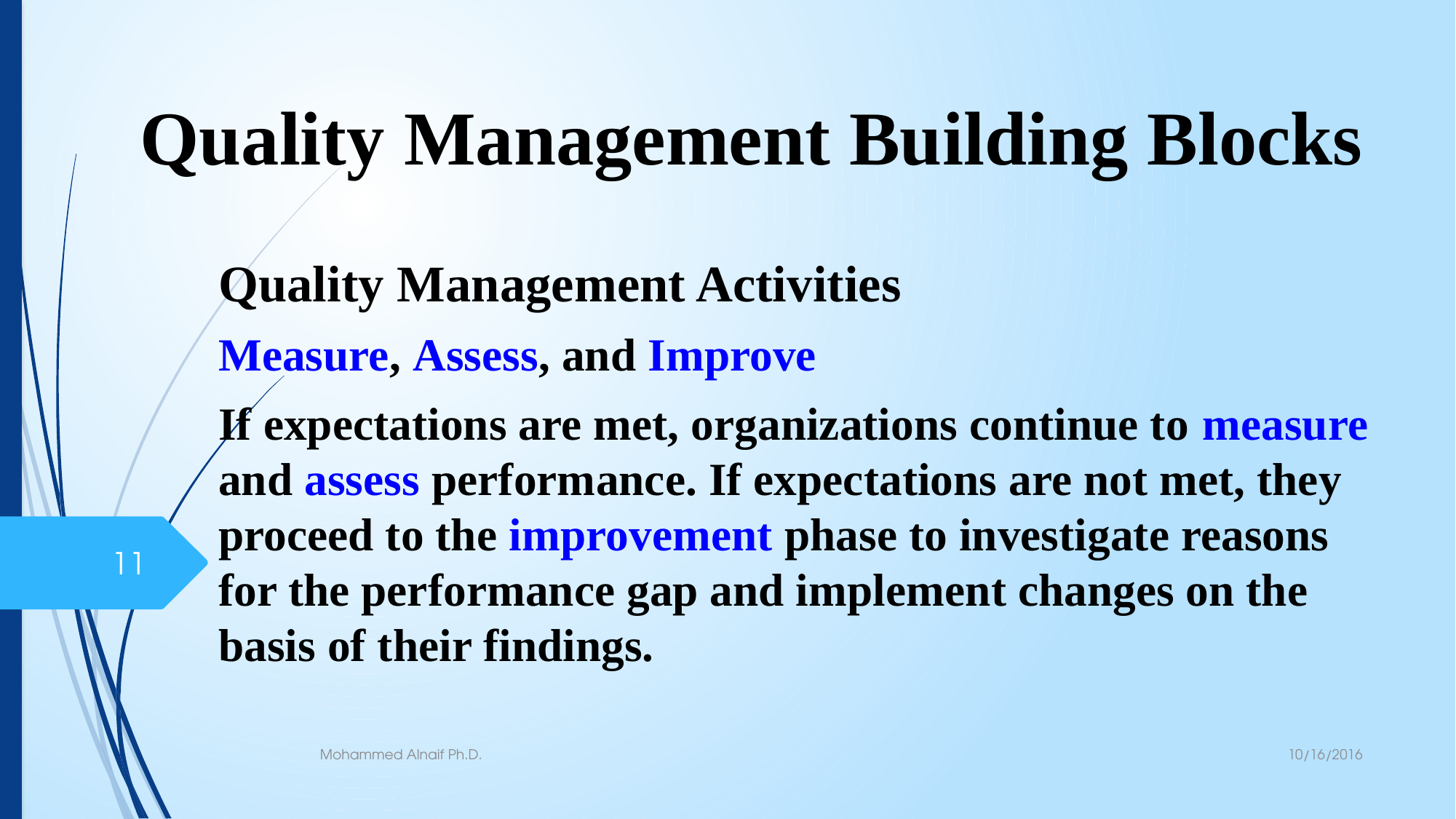

# Quality Management Building Blocks
Quality Management Activities
Measure, Assess, and Improve
If expectations are met, organizations continue to measure and assess performance. If expectations are not met, they proceed to the improvement phase to investigate reasons for the performance gap and implement changes on the basis of their findings.

11
10/16/2016
Mohammed Alnaif Ph.D.